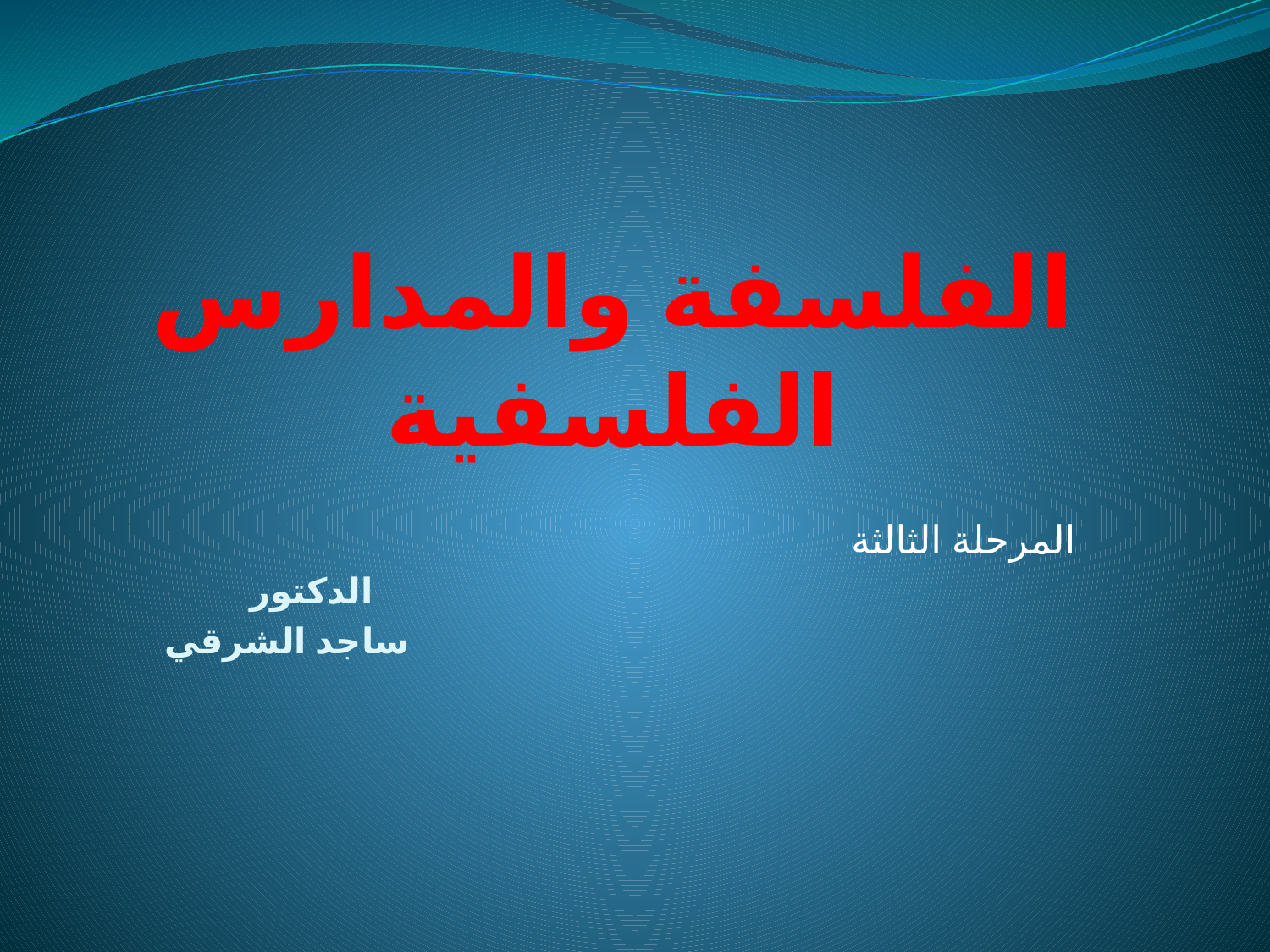

# الفلسفة والمدارس الفلسفية

       المرحلة الثالثة
                                                                                     الدكتور
                                                                                 ساجد الشرقي